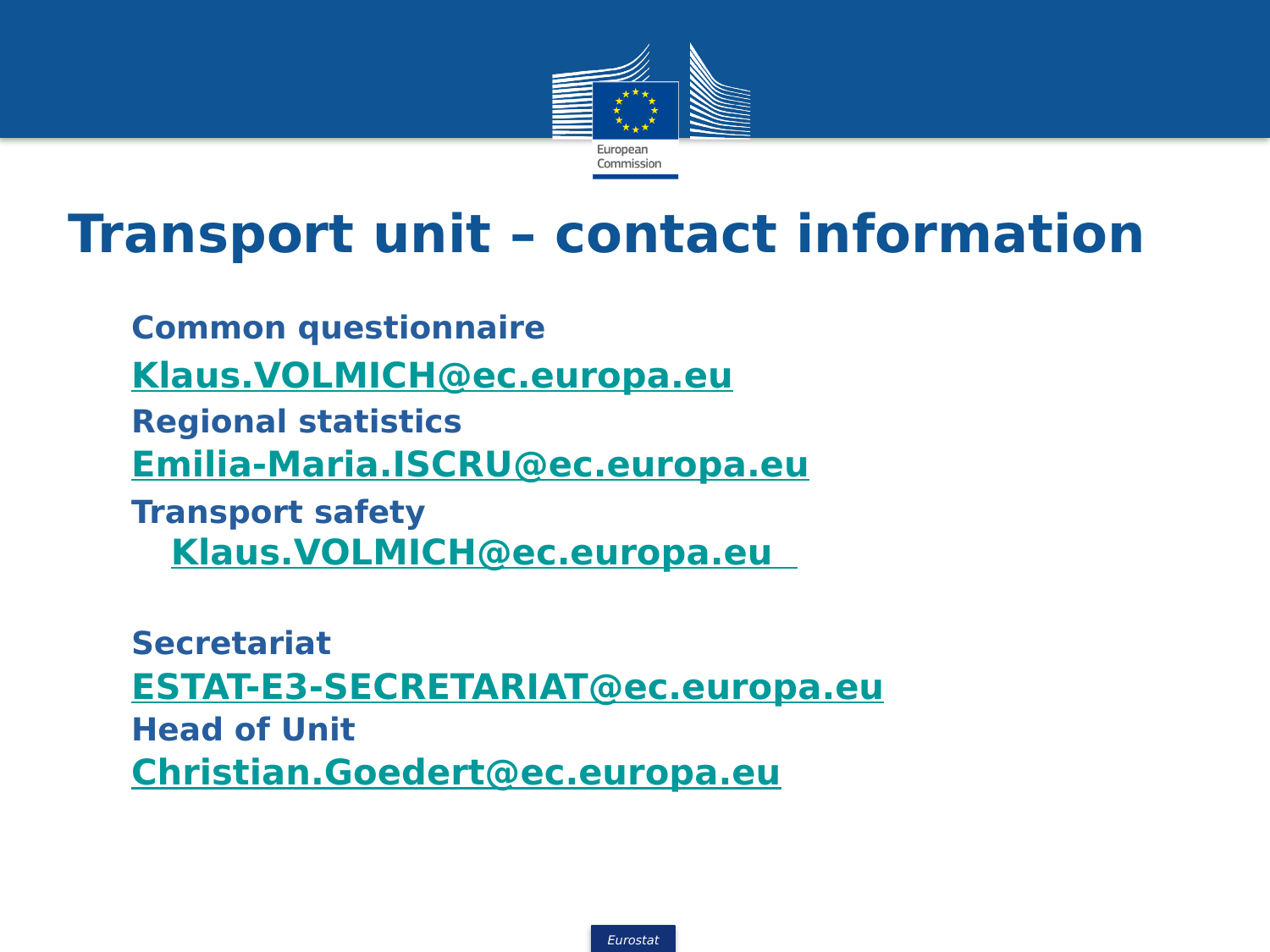

# Transport unit – contact information
Common questionnaire
Klaus.VOLMICH@ec.europa.eu
Regional statistics
Emilia-Maria.ISCRU@ec.europa.eu
Transport safety                            Klaus.VOLMICH@ec.europa.eu

Secretariat
ESTAT-E3-SECRETARIAT@ec.europa.eu
Head of Unit
Christian.Goedert@ec.europa.eu
31